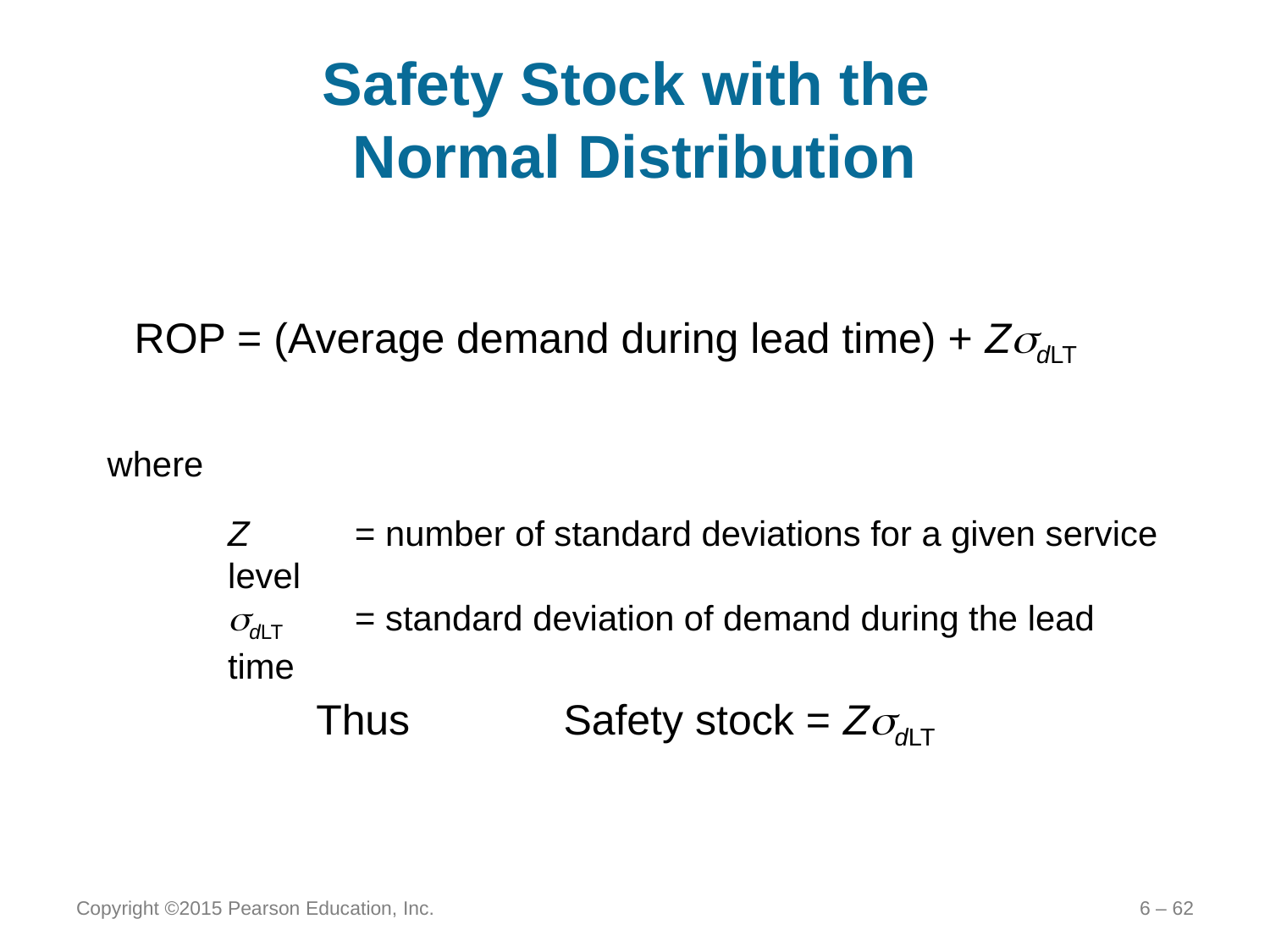

# Safety Stock with the Normal Distribution
ROP = (Average demand during lead time) + ZσdLT
where
	Z	= number of standard deviations for a given service level
	σdLT	= standard deviation of demand during the lead time
Thus             Safety stock = ZσdLT
Copyright ©2015 Pearson Education, Inc.
6 – 62